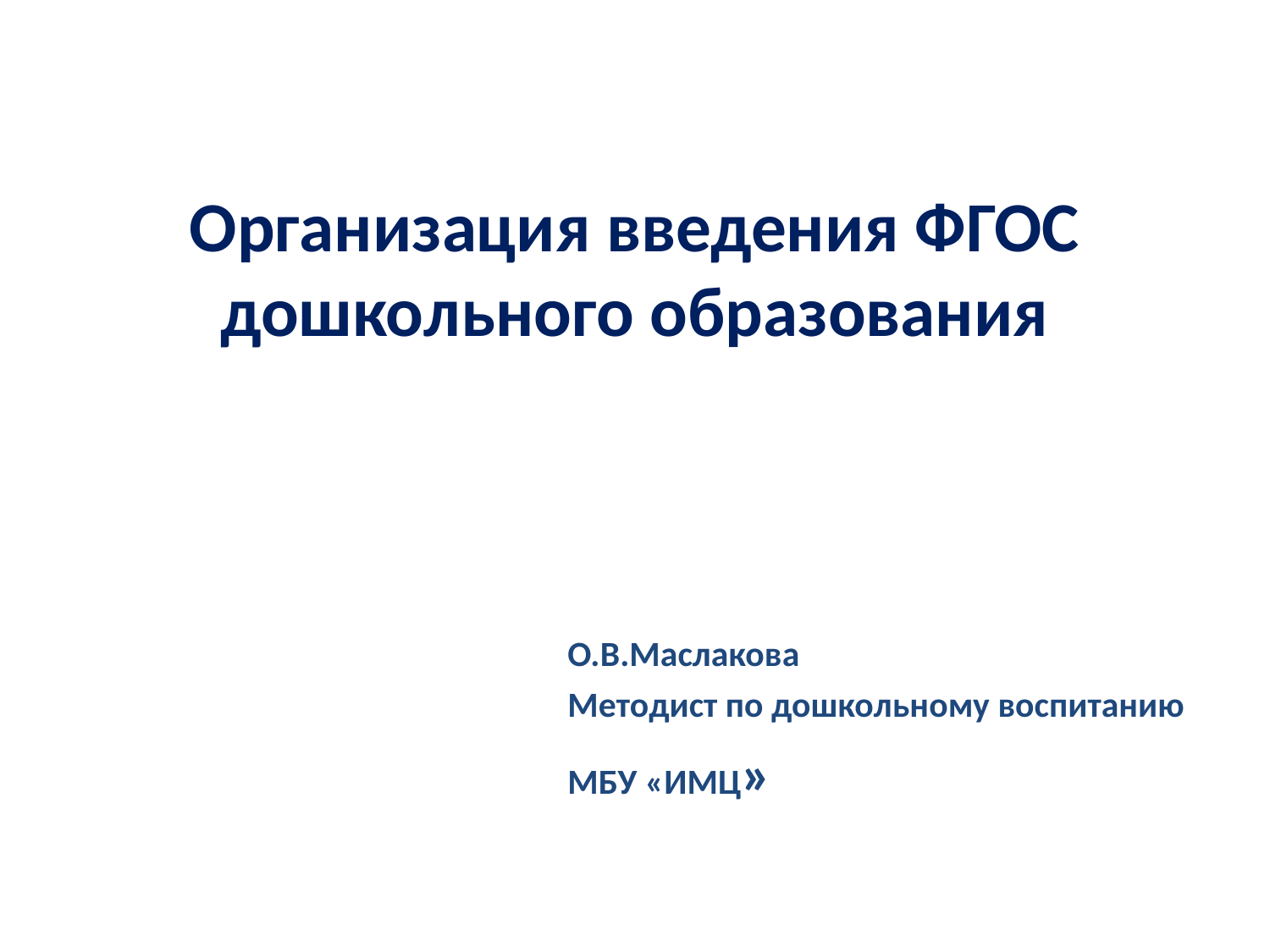

# Организация введения ФГОС дошкольного образования
О.В.Маслакова
Методист по дошкольному воспитанию МБУ «ИМЦ»